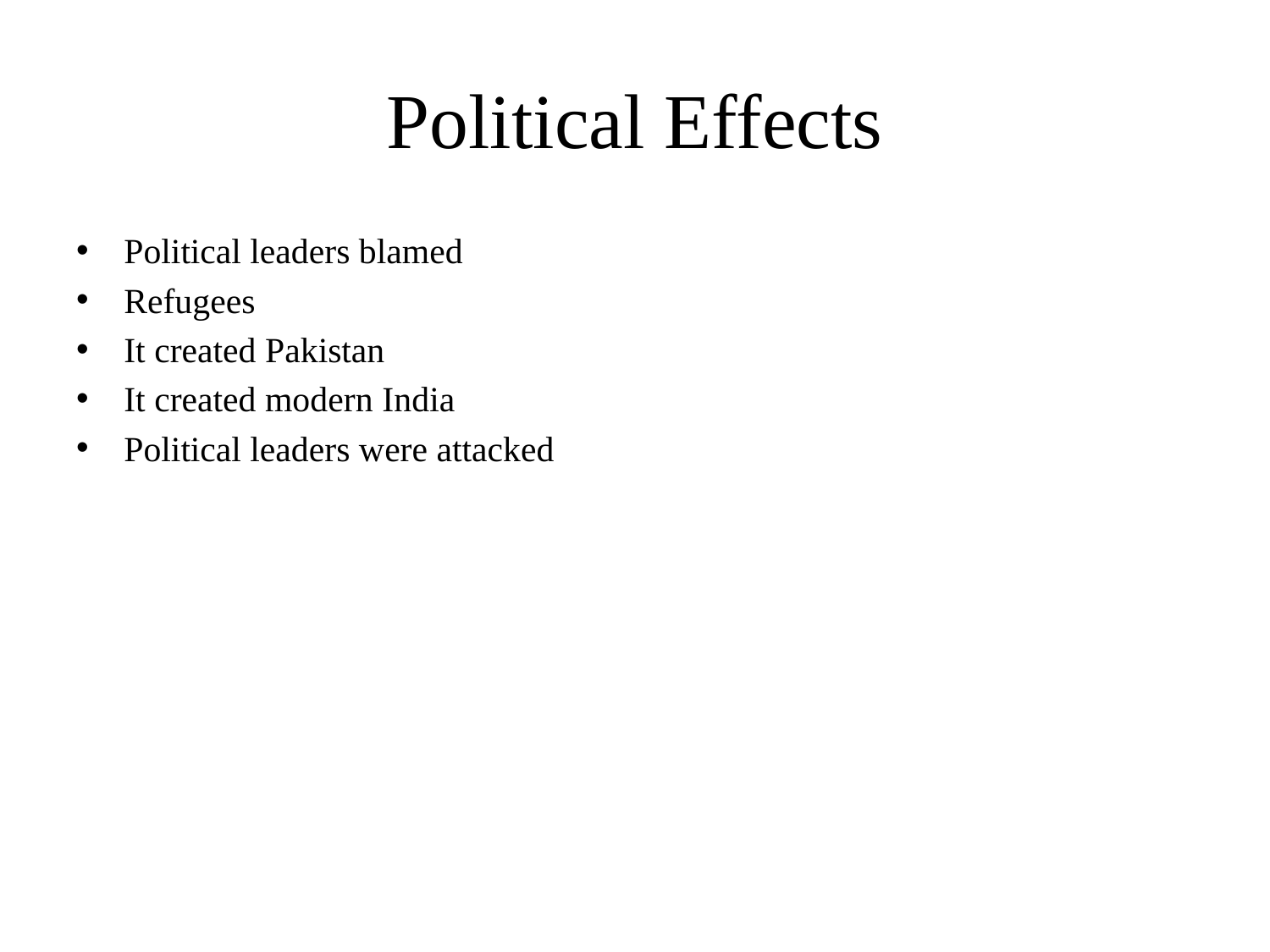

# Political Effects
Political leaders blamed
Refugees
It created Pakistan
It created modern India
Political leaders were attacked